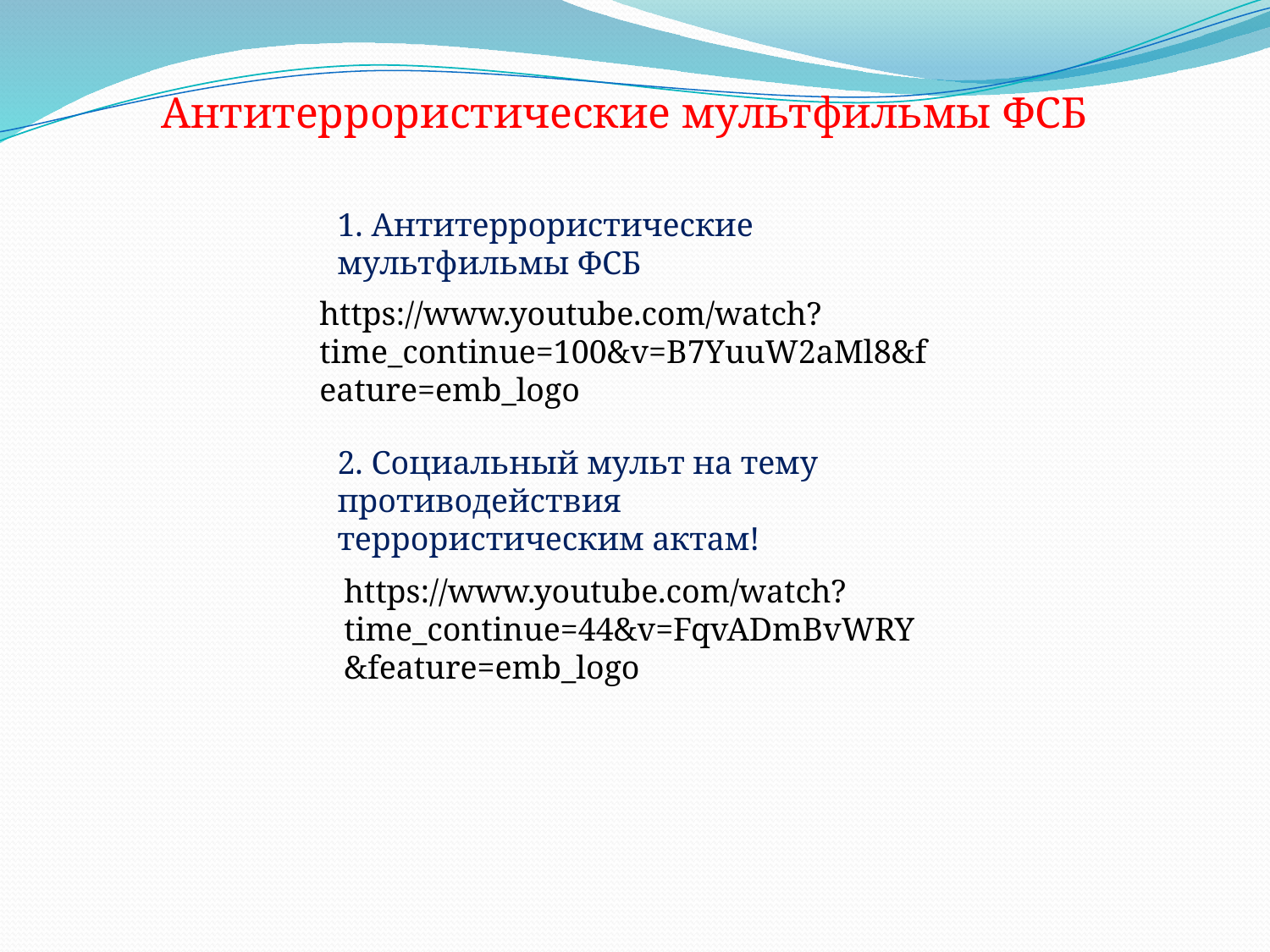

Антитеррористические мультфильмы ФСБ
1. Антитеррористические мультфильмы ФСБ
https://www.youtube.com/watch?time_continue=100&v=B7YuuW2aMl8&feature=emb_logo
2. Социальный мульт на тему противодействия террористическим актам!
https://www.youtube.com/watch?time_continue=44&v=FqvADmBvWRY&feature=emb_logo